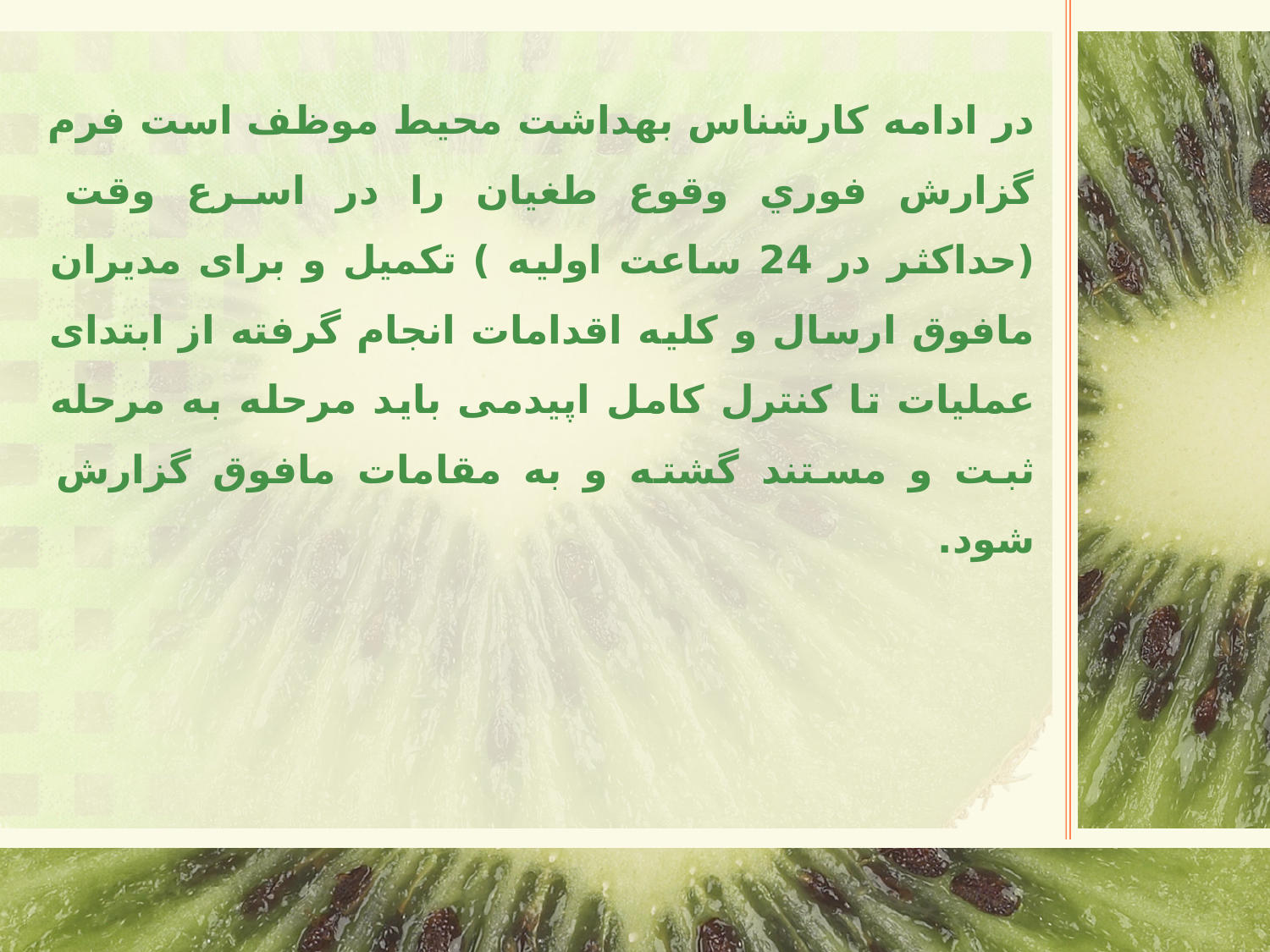

در ادامه کارشناس بهداشت محیط موظف است فرم گزارش فوري وقوع طغیان را در اسرع وقت (حداکثر در 24 ساعت اولیه ) تکمیل و برای مدیران مافوق ارسال و کلیه اقدامات انجام گرفته از ابتدای عملیات تا کنترل کامل اپیدمی باید مرحله به مرحله ثبت و مستند گشته و به مقامات مافوق گزارش شود.